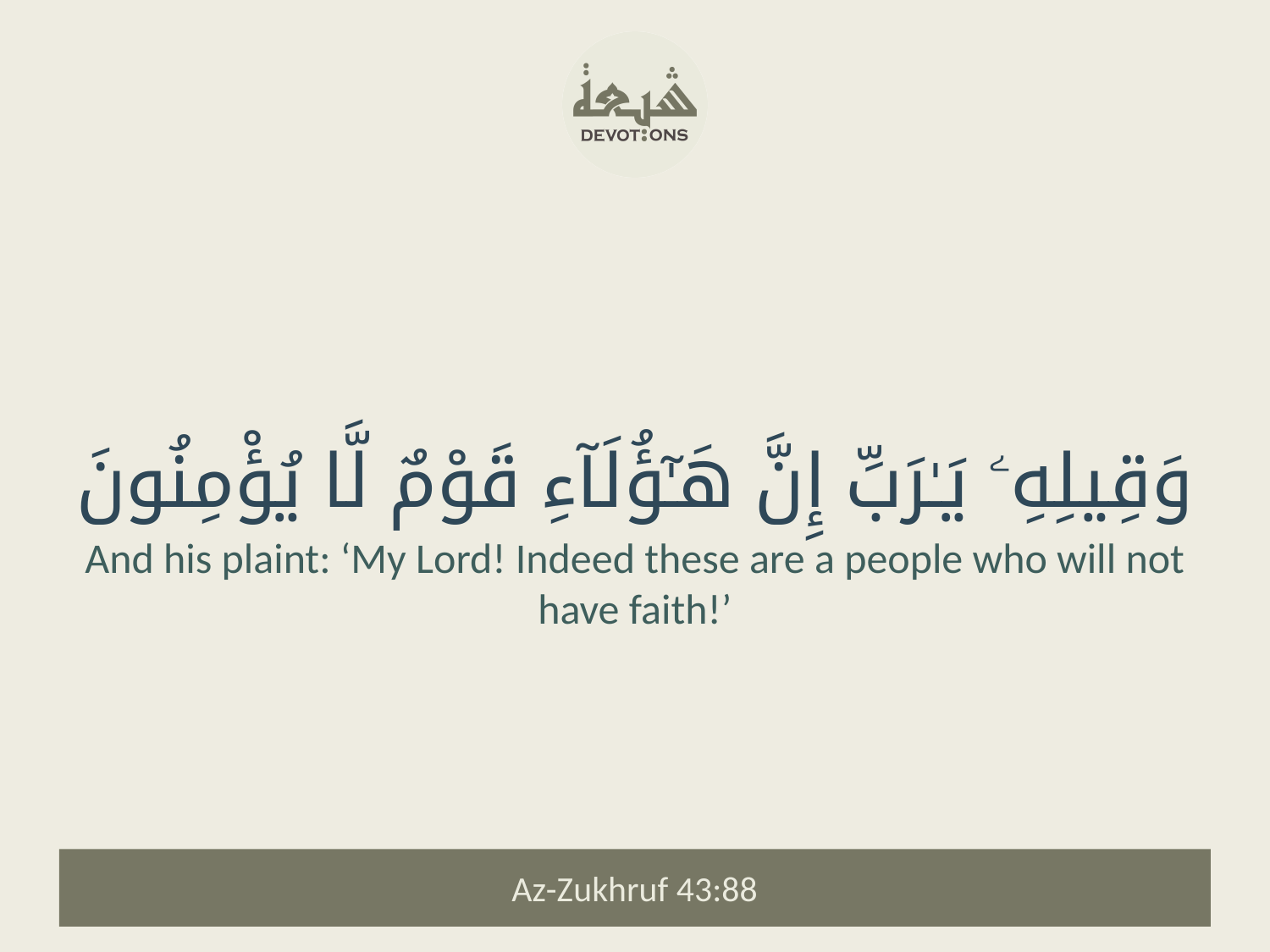

وَقِيلِهِۦ يَـٰرَبِّ إِنَّ هَـٰٓؤُلَآءِ قَوْمٌ لَّا يُؤْمِنُونَ
And his plaint: ‘My Lord! Indeed these are a people who will not have faith!’
Az-Zukhruf 43:88